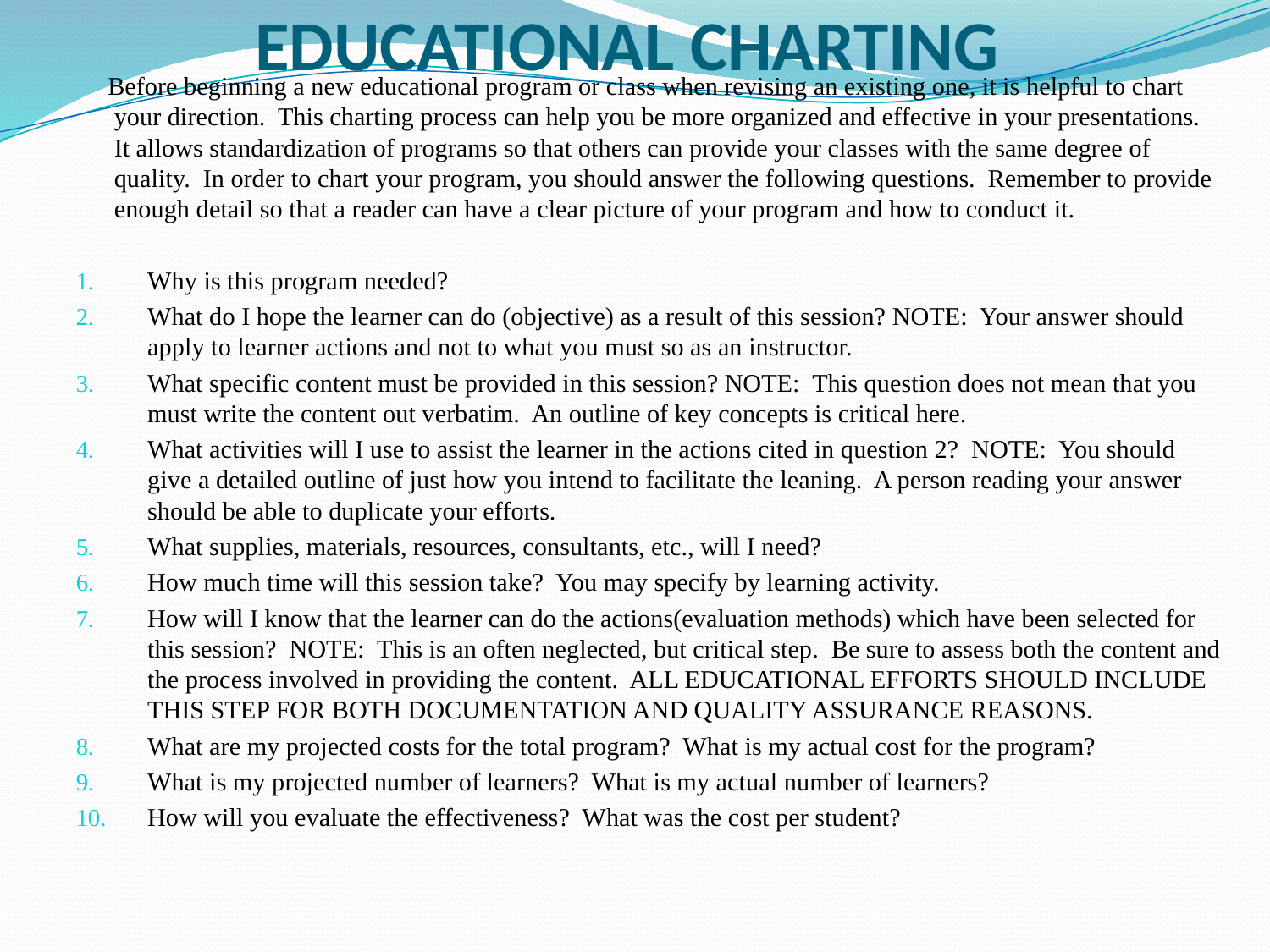

# EDUCATIONAL CHARTING
     Before beginning a new educational program or class when revising an existing one, it is helpful to chart your direction.  This charting process can help you be more organized and effective in your presentations.  It allows standardization of programs so that others can provide your classes with the same degree of quality.  In order to chart your program, you should answer the following questions.  Remember to provide enough detail so that a reader can have a clear picture of your program and how to conduct it.

Why is this program needed?
What do I hope the learner can do (objective) as a result of this session? NOTE:  Your answer should apply to learner actions and not to what you must so as an instructor.
What specific content must be provided in this session? NOTE:  This question does not mean that you must write the content out verbatim.  An outline of key concepts is critical here.
What activities will I use to assist the learner in the actions cited in question 2?  NOTE:  You should give a detailed outline of just how you intend to facilitate the leaning.  A person reading your answer should be able to duplicate your efforts.
What supplies, materials, resources, consultants, etc., will I need?
How much time will this session take?  You may specify by learning activity.
How will I know that the learner can do the actions(evaluation methods) which have been selected for this session?  NOTE:  This is an often neglected, but critical step.  Be sure to assess both the content and the process involved in providing the content.  ALL EDUCATIONAL EFFORTS SHOULD INCLUDE THIS STEP FOR BOTH DOCUMENTATION AND QUALITY ASSURANCE REASONS.
What are my projected costs for the total program?  What is my actual cost for the program?
What is my projected number of learners?  What is my actual number of learners?
How will you evaluate the effectiveness?  What was the cost per student?